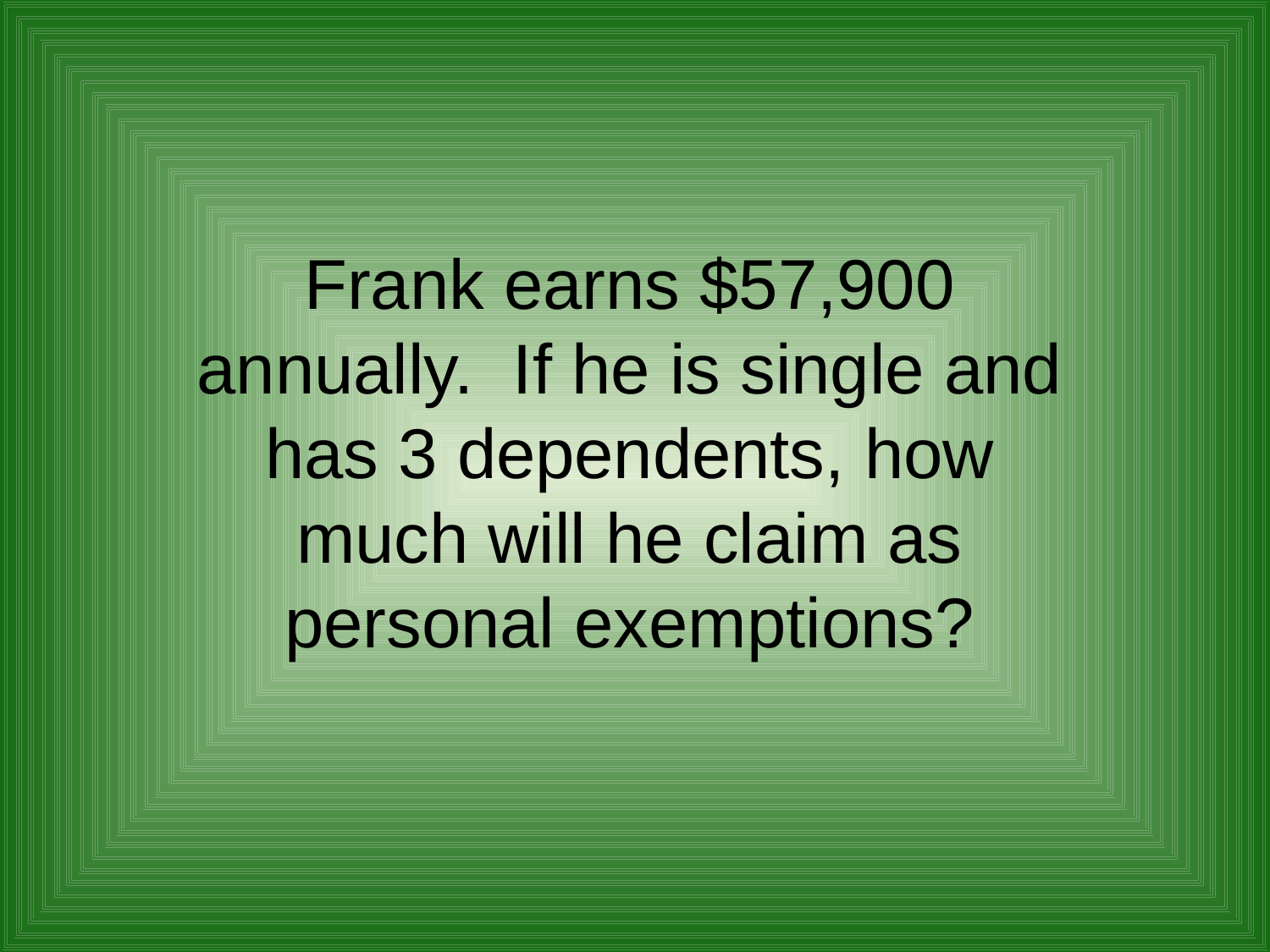

Frank earns $57,900 annually.  If he is single and has 3 dependents, how much will he claim as personal exemptions?